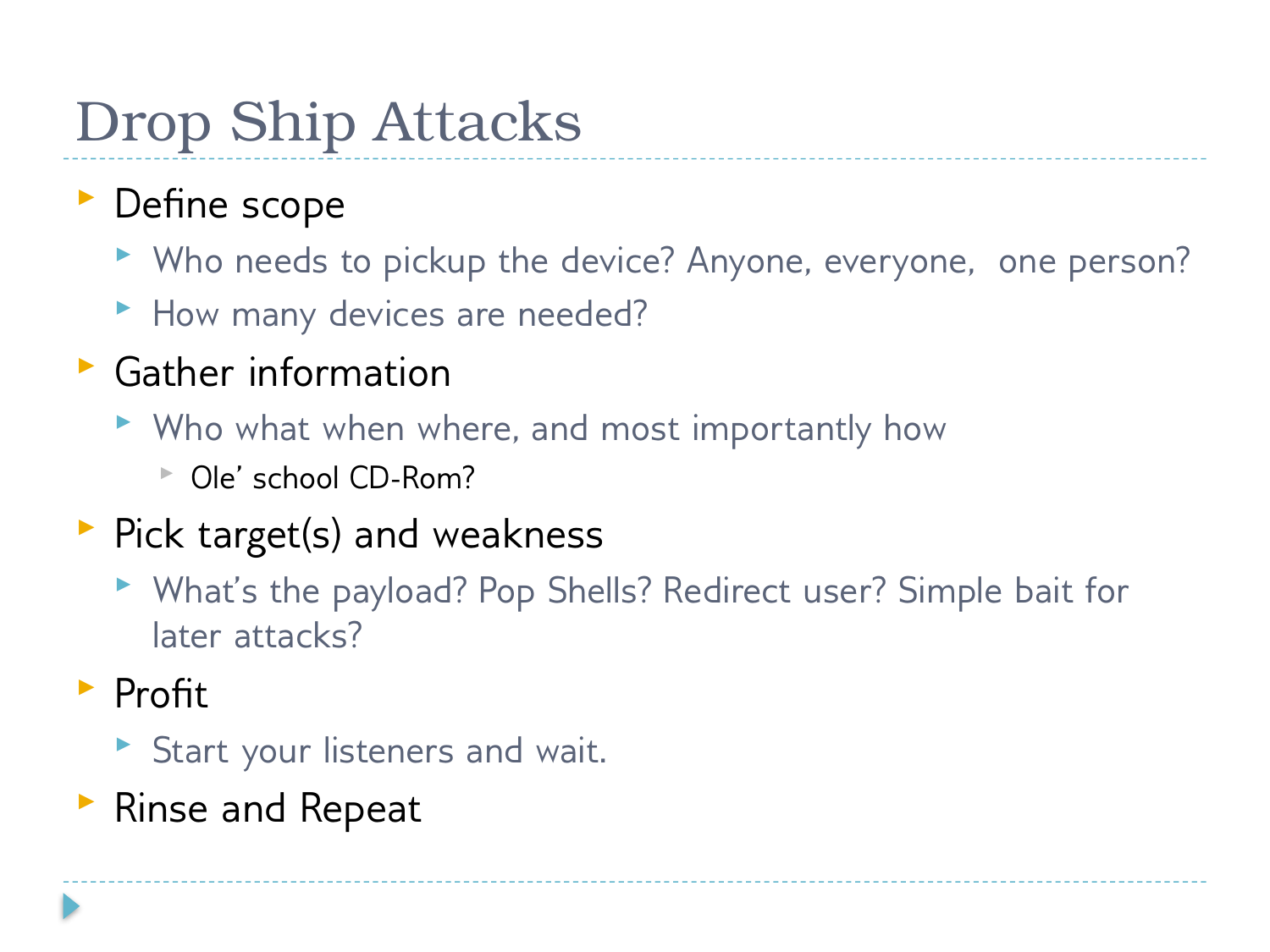

# Drop Ship Attacks
Define scope
Who needs to pickup the device? Anyone, everyone,  one person?
How many devices are needed?
Gather information
Who what when where, and most importantly how
Ole’ school CD-Rom?
Pick target(s) and weakness
What’s the payload? Pop Shells? Redirect user? Simple bait for later attacks?
Profit
Start your listeners and wait.
Rinse and Repeat